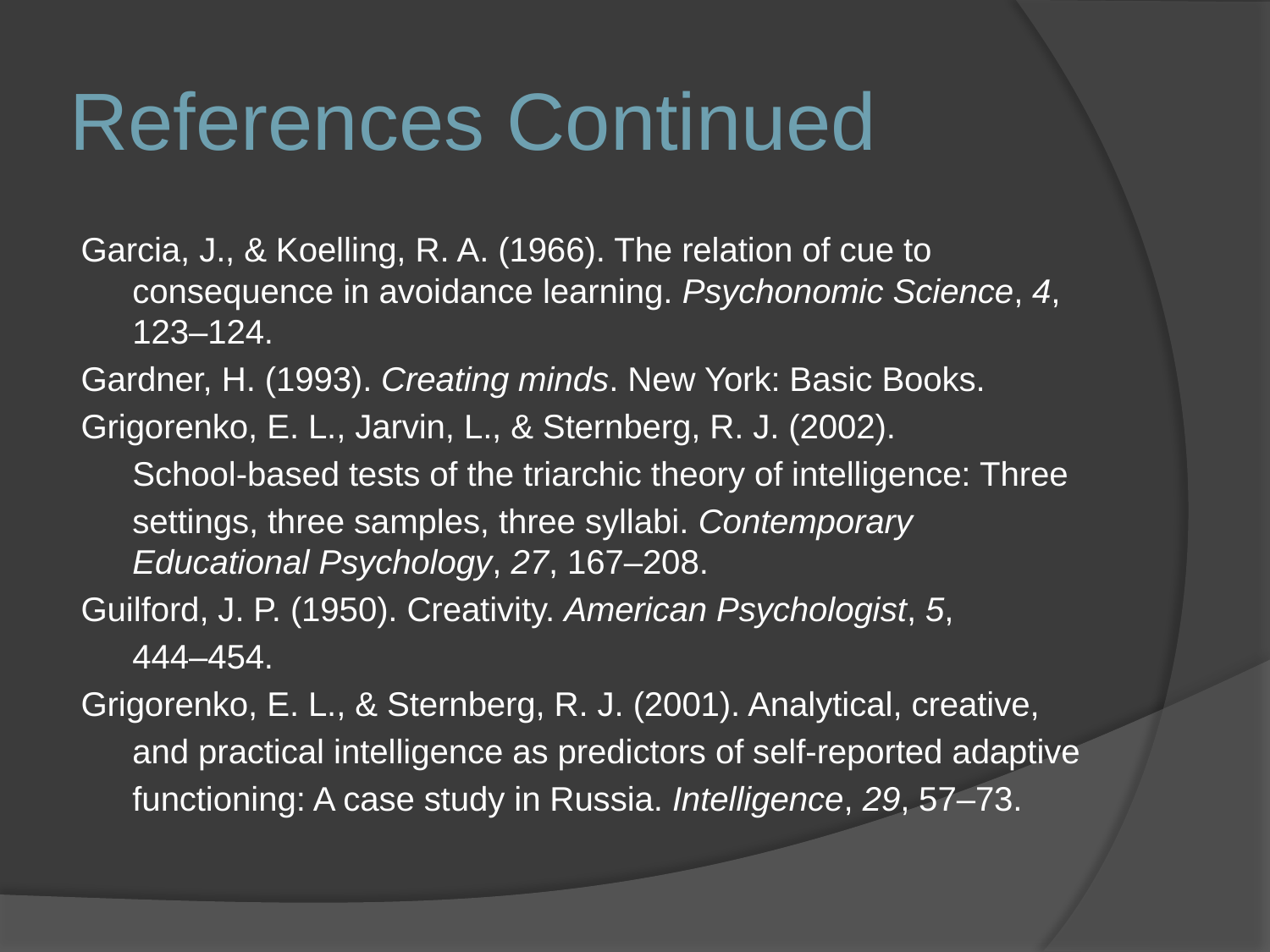

# References Continued
Garcia, J., & Koelling, R. A. (1966). The relation of cue to consequence in avoidance learning. Psychonomic Science, 4, 123–124.
Gardner, H. (1993). Creating minds. New York: Basic Books.
Grigorenko, E. L., Jarvin, L., & Sternberg, R. J. (2002).
	School-based tests of the triarchic theory of intelligence: Three
	settings, three samples, three syllabi. Contemporary Educational Psychology, 27, 167–208.
Guilford, J. P. (1950). Creativity. American Psychologist, 5,
	444–454.
Grigorenko, E. L., & Sternberg, R. J. (2001). Analytical, creative,
	and practical intelligence as predictors of self-reported adaptive
	functioning: A case study in Russia. Intelligence, 29, 57–73.